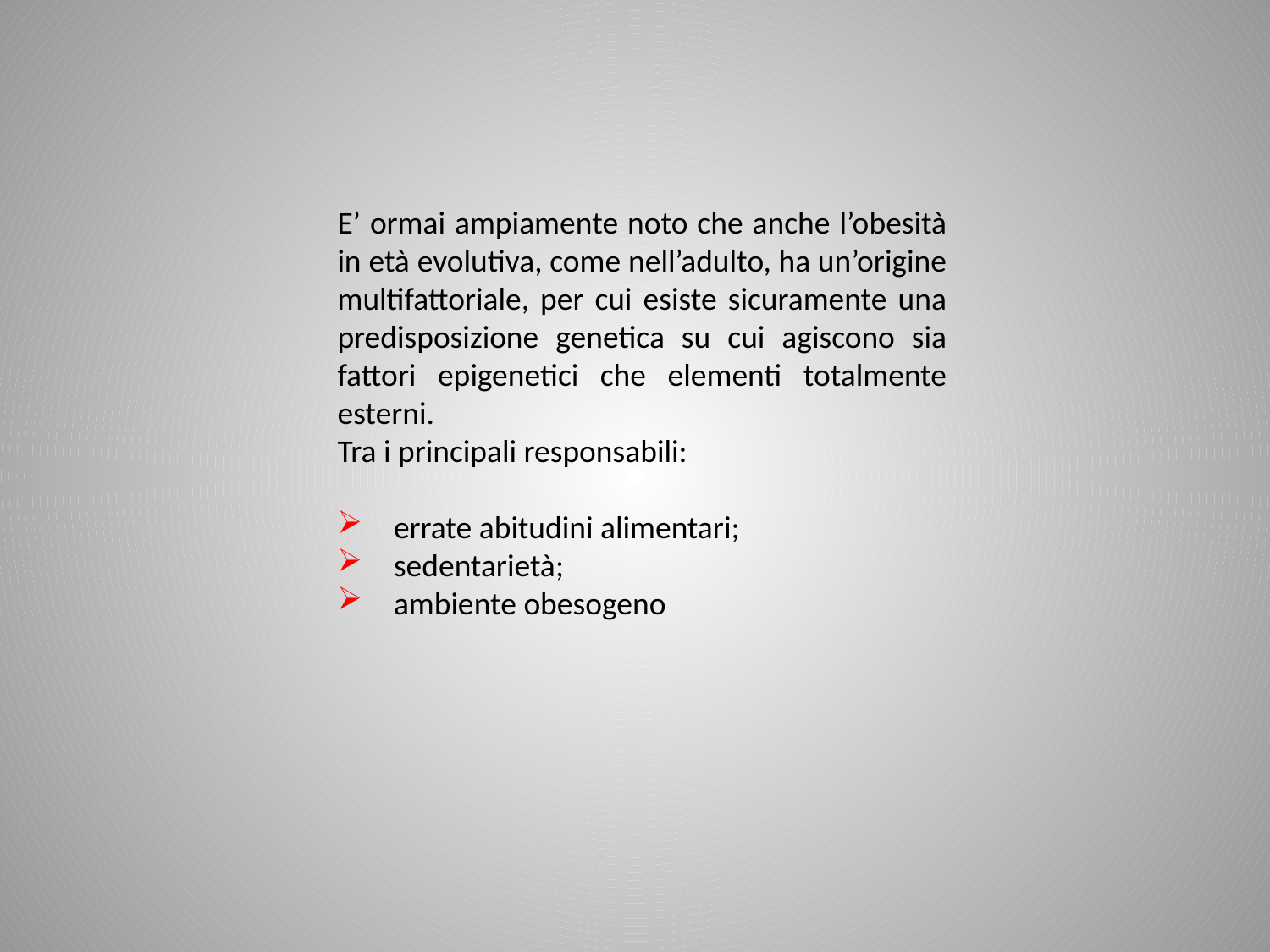

E’ ormai ampiamente noto che anche l’obesità in età evolutiva, come nell’adulto, ha un’origine multifattoriale, per cui esiste sicuramente una predisposizione genetica su cui agiscono sia fattori epigenetici che elementi totalmente esterni.
Tra i principali responsabili:

 errate abitudini alimentari;
 sedentarietà;
 ambiente obesogeno